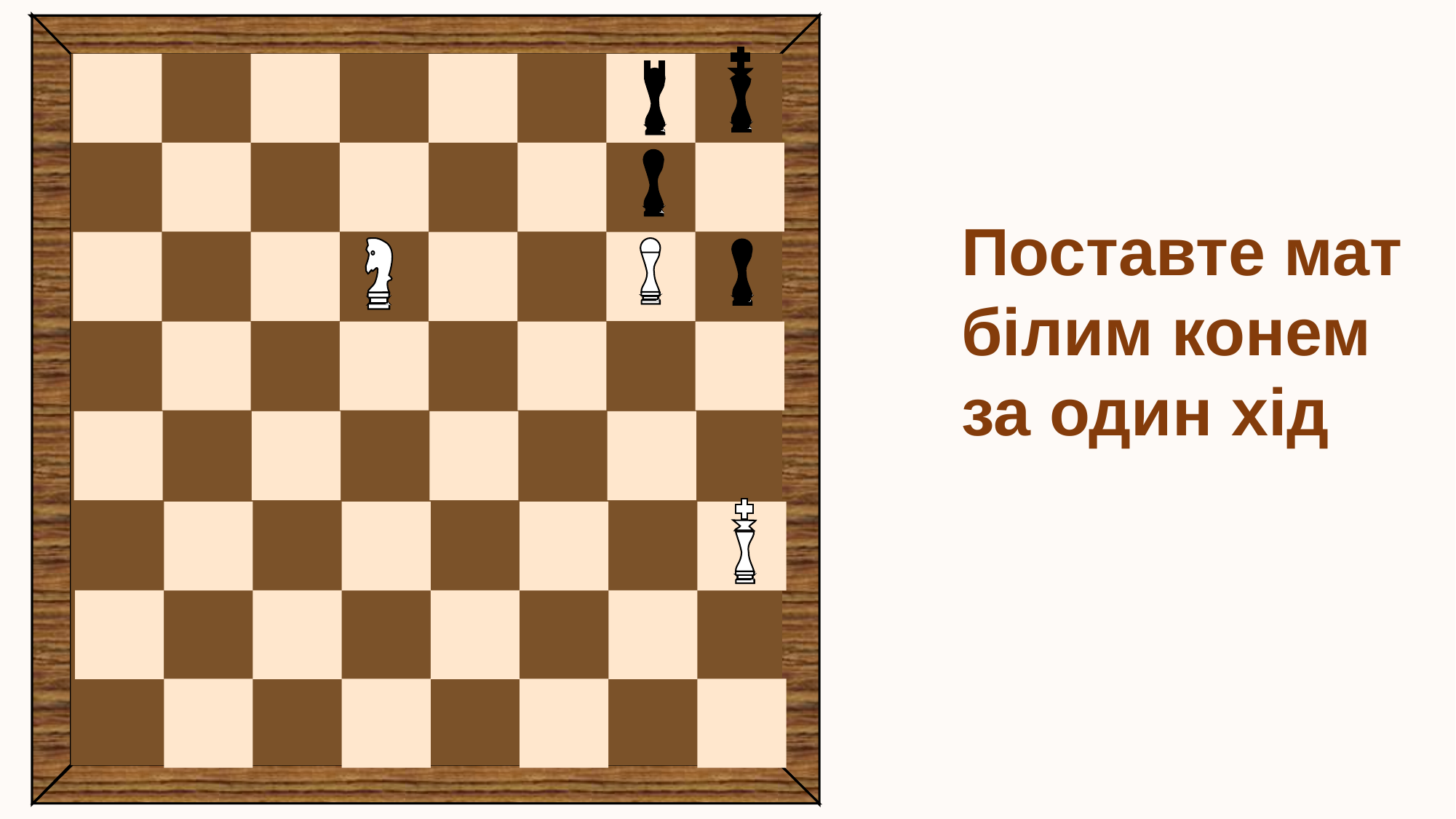

Поставте мат білим конем за один хід